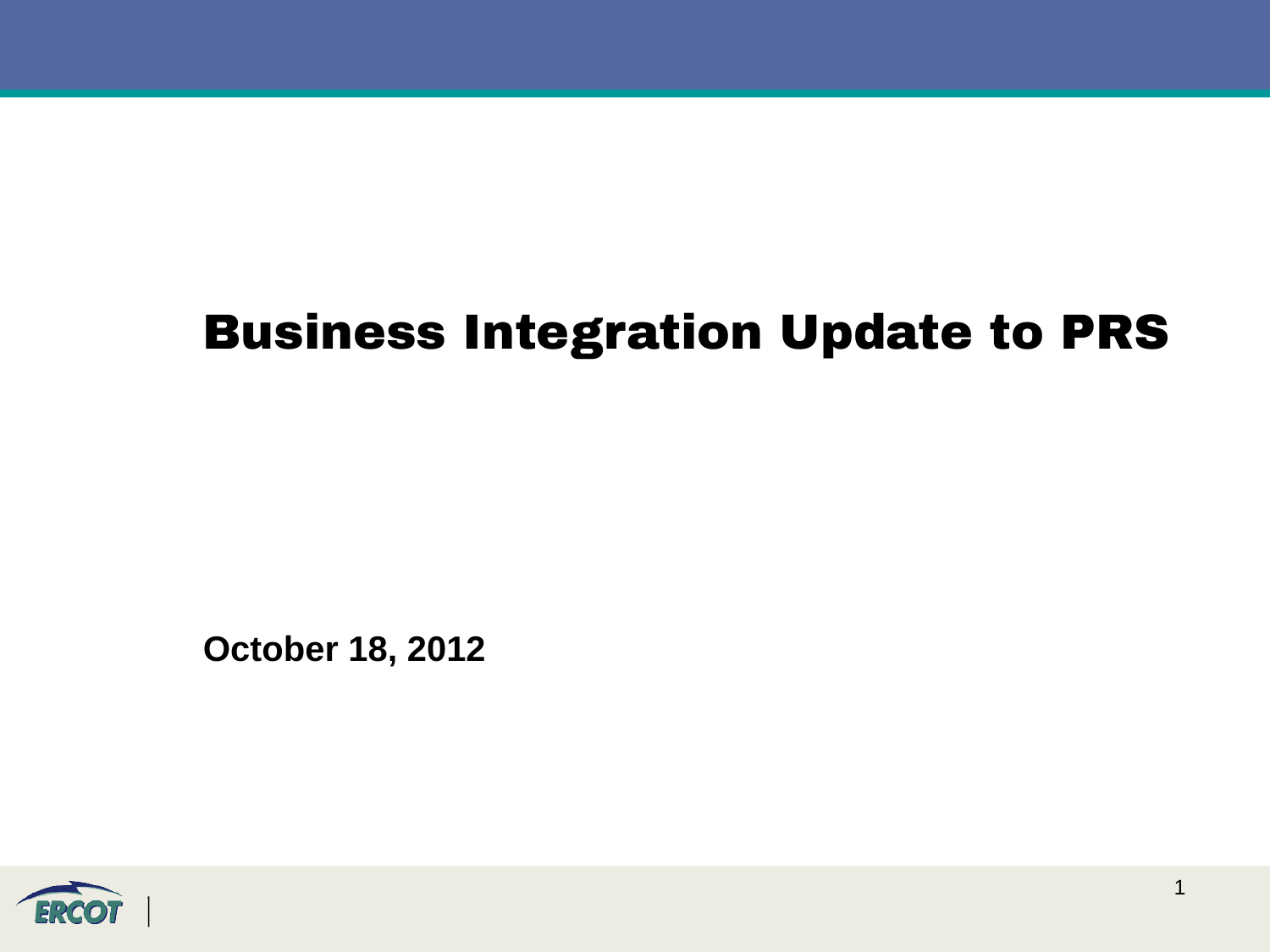

Business Integration Update to PRS

October 18, 2012